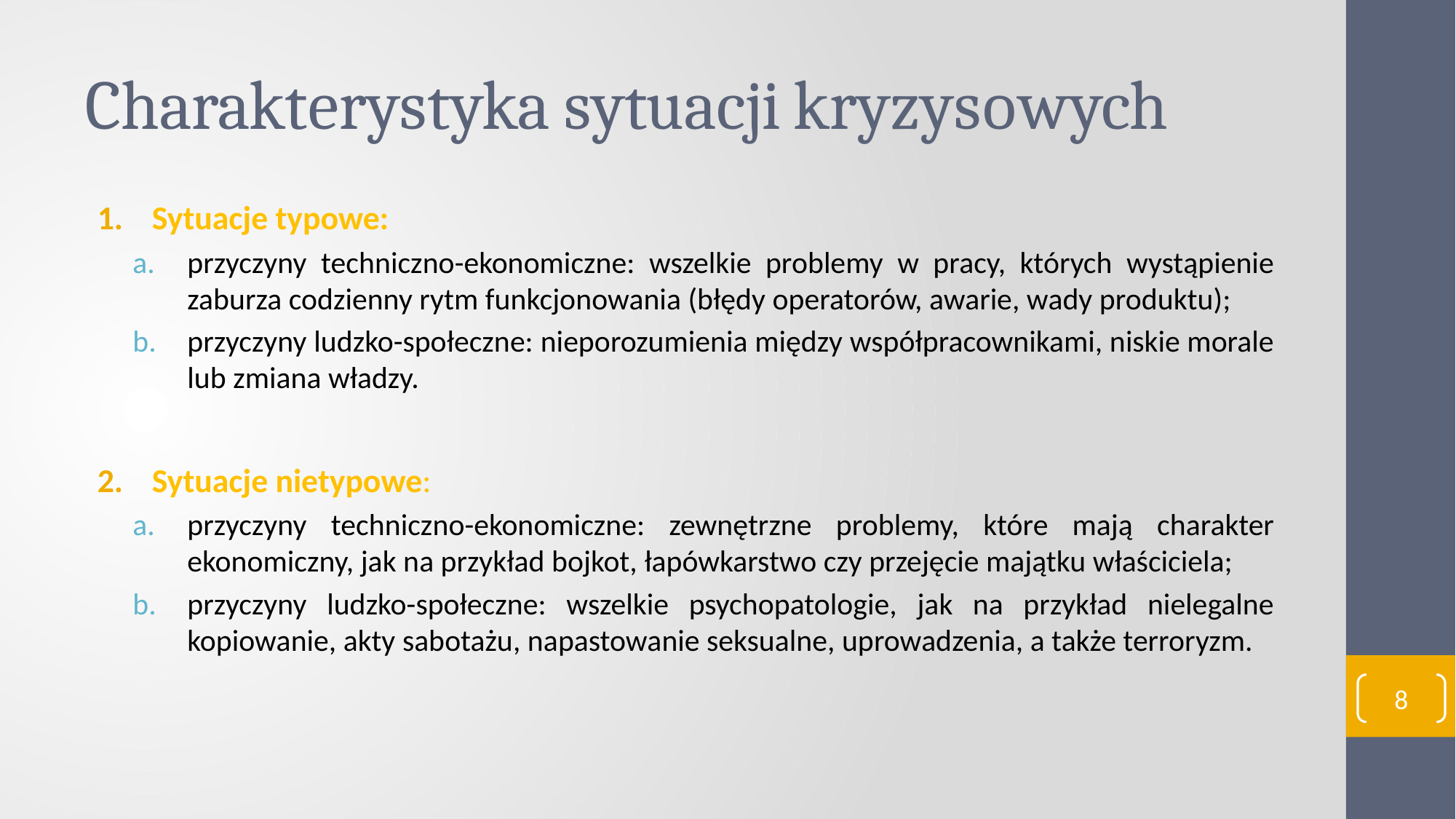

# Charakterystyka sytuacji kryzysowych
Sytuacje typowe:
przyczyny techniczno-ekonomiczne: wszelkie problemy w pracy, których wystąpienie zaburza codzienny rytm funkcjonowania (błędy operatorów, awarie, wady produktu);
przyczyny ludzko-społeczne: nieporozumienia między współpracownikami, niskie morale lub zmiana władzy.

Sytuacje nietypowe:
przyczyny techniczno-ekonomiczne: zewnętrzne problemy, które mają charakter ekonomiczny, jak na przykład bojkot, łapówkarstwo czy przejęcie majątku właściciela;
przyczyny ludzko-społeczne: wszelkie psychopatologie, jak na przykład nielegalne kopiowanie, akty sabotażu, napastowanie seksualne, uprowadzenia, a także terroryzm.

8